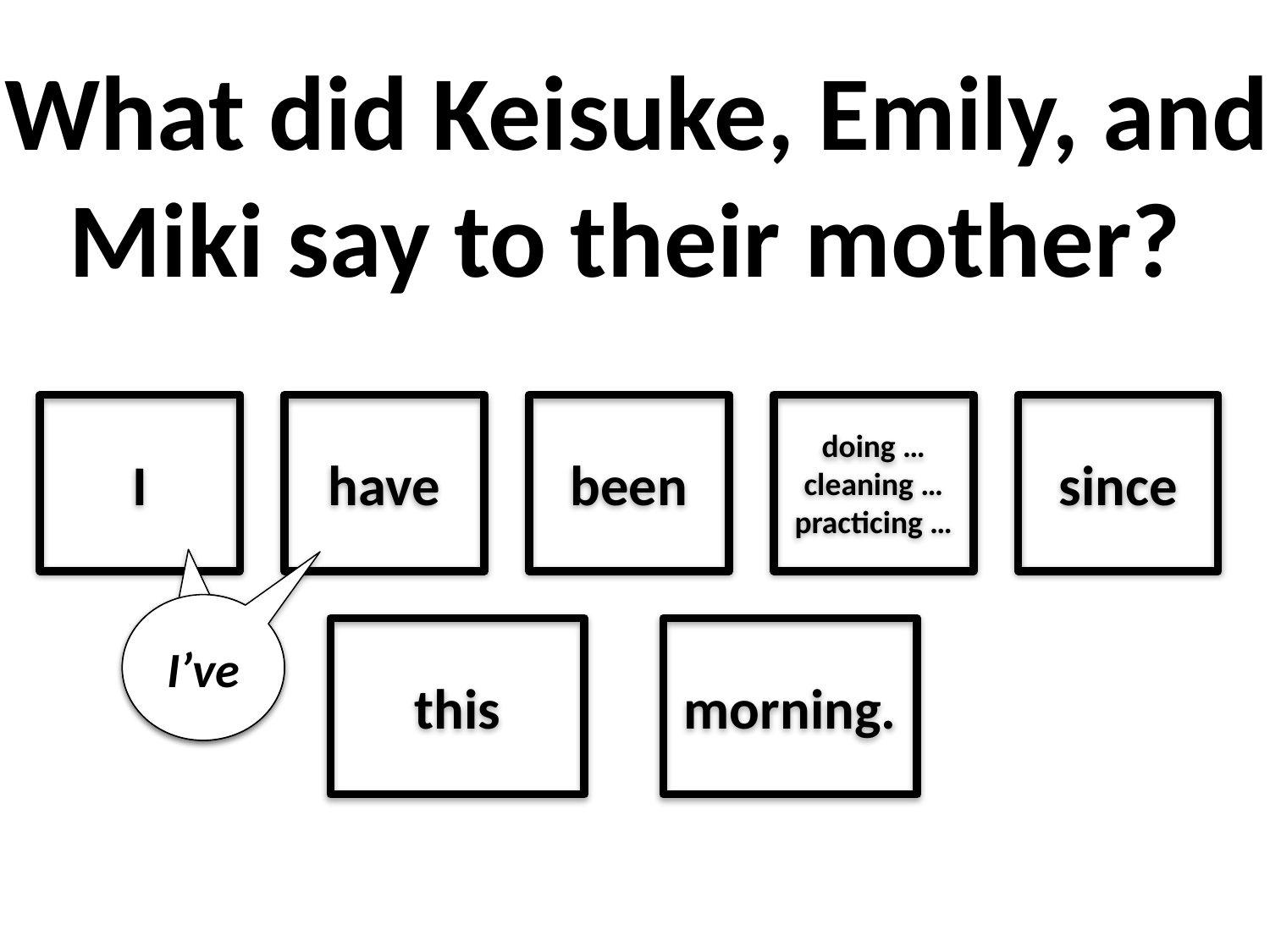

#
What did Keisuke, Emily, and Miki say to their mother?

I
have
been
doing …
cleaning …
practicing …
since

I’ve
this
morning.